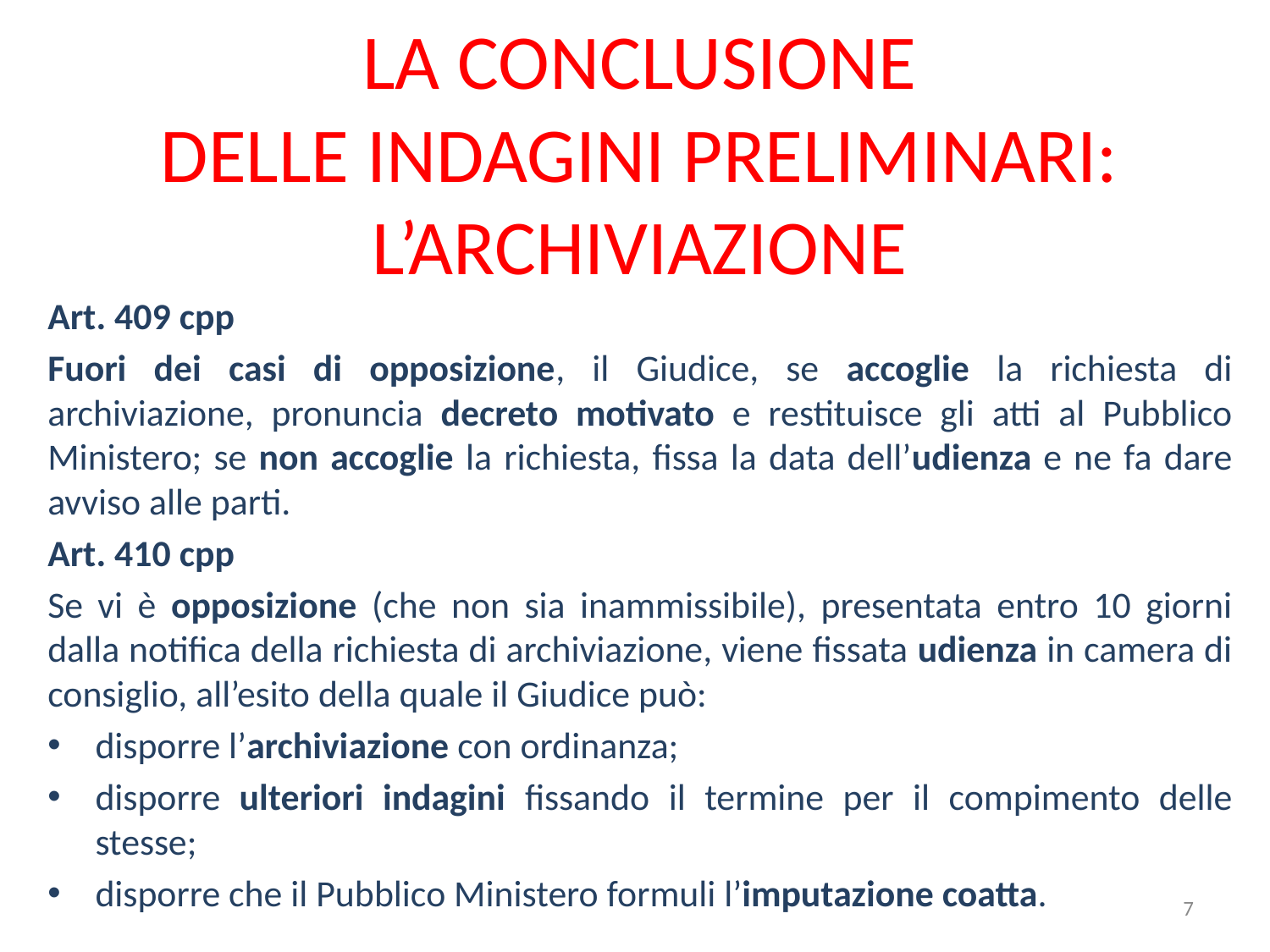

# LA CONCLUSIONE DELLE INDAGINI PRELIMINARI: L’ARCHIVIAZIONE
Art. 409 cpp
Fuori dei casi di opposizione, il Giudice, se accoglie la richiesta di archiviazione, pronuncia decreto motivato e restituisce gli atti al Pubblico Ministero; se non accoglie la richiesta, fissa la data dell’udienza e ne fa dare avviso alle parti.
Art. 410 cpp
Se vi è opposizione (che non sia inammissibile), presentata entro 10 giorni dalla notifica della richiesta di archiviazione, viene fissata udienza in camera di consiglio, all’esito della quale il Giudice può:
disporre l’archiviazione con ordinanza;
disporre ulteriori indagini fissando il termine per il compimento delle stesse;
disporre che il Pubblico Ministero formuli l’imputazione coatta.

7